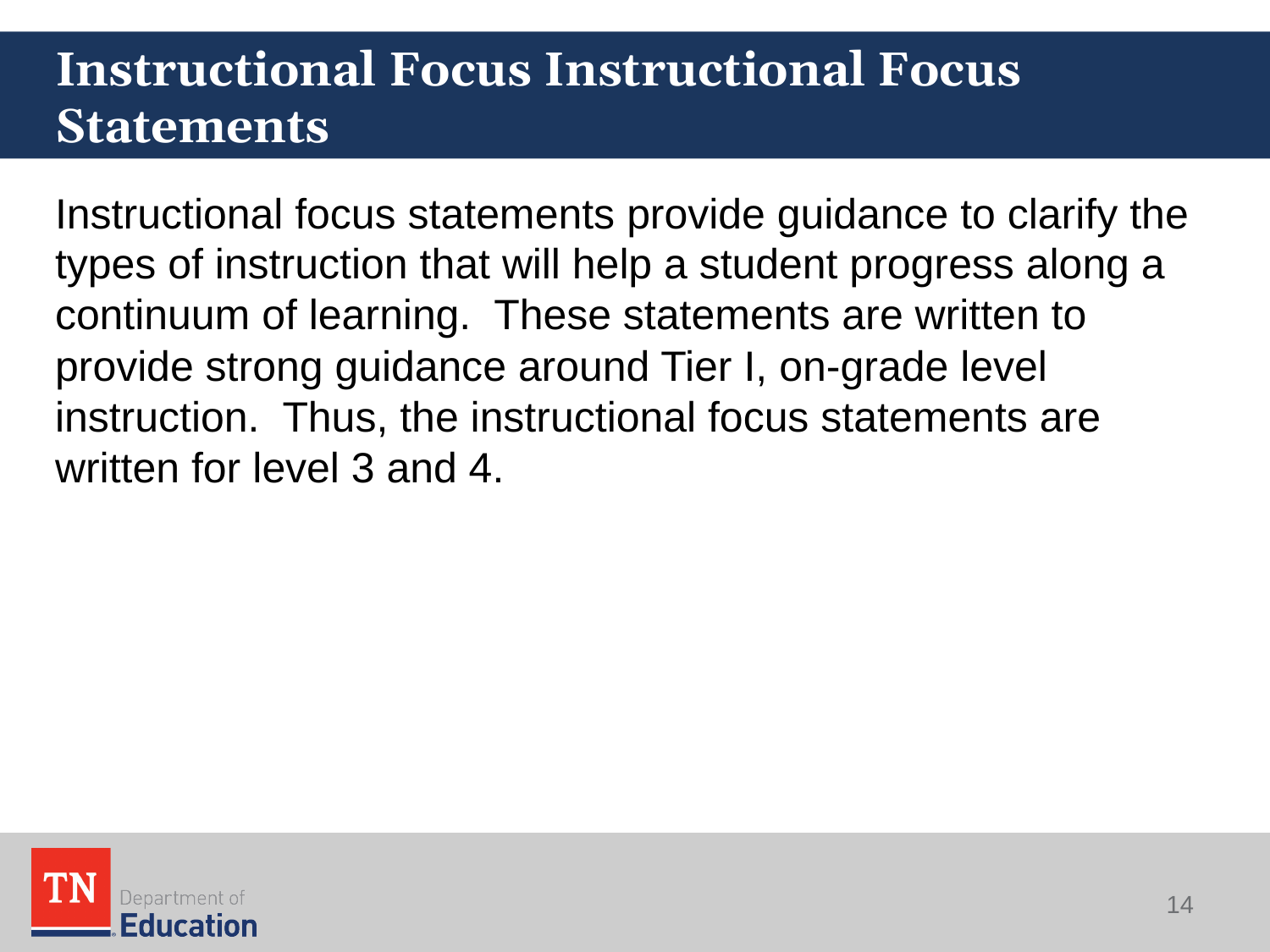

# Instructional Focus Instructional Focus Statements
Instructional focus statements provide guidance to clarify the types of instruction that will help a student progress along a continuum of learning.  These statements are written to provide strong guidance around Tier I, on-grade level instruction.  Thus, the instructional focus statements are written for level 3 and 4.
14